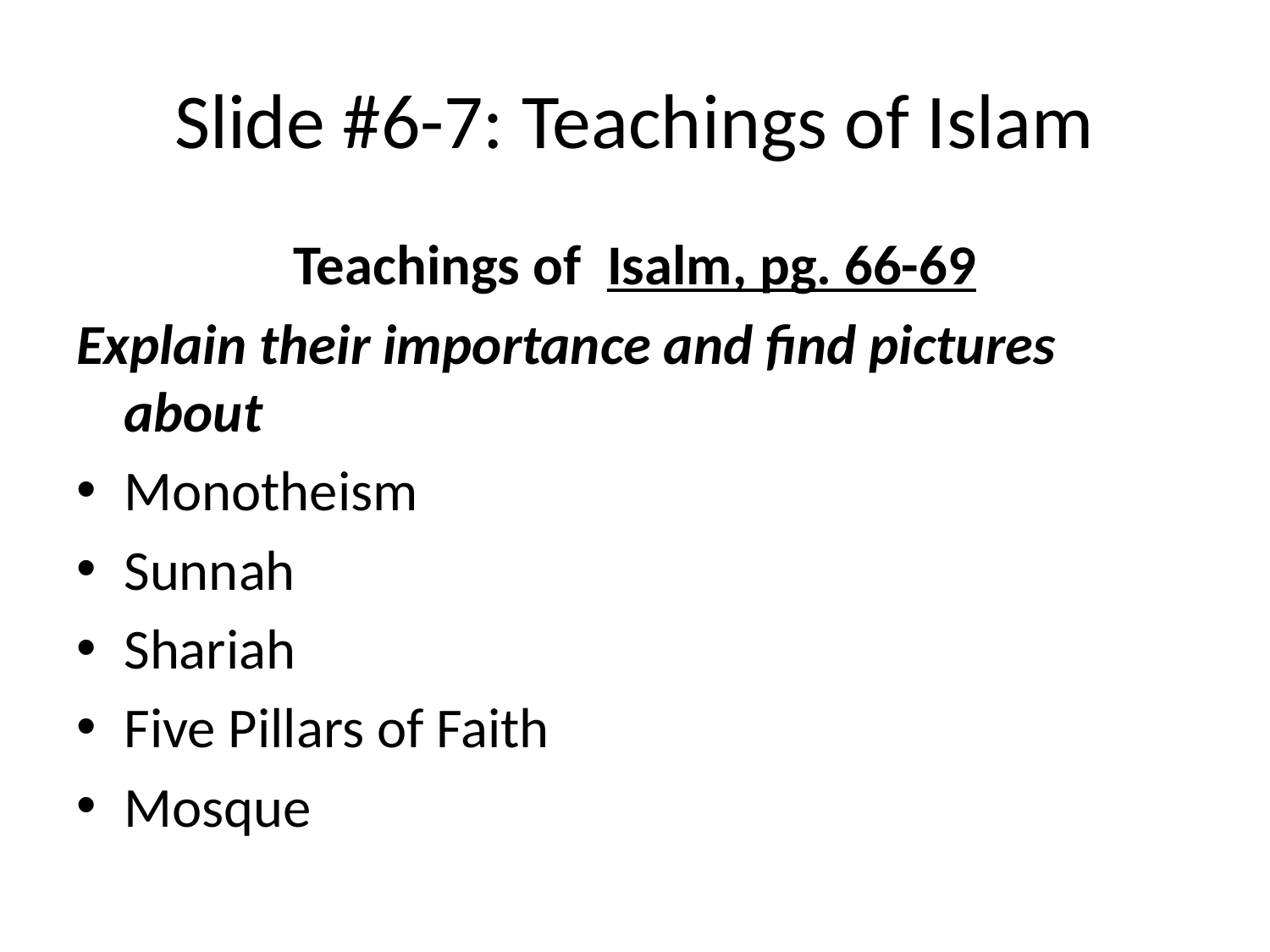

# Slide #6-7: Teachings of Islam
Teachings of  Isalm, pg. 66-69
Explain their importance and find pictures about
Monotheism
Sunnah
Shariah
Five Pillars of Faith
Mosque